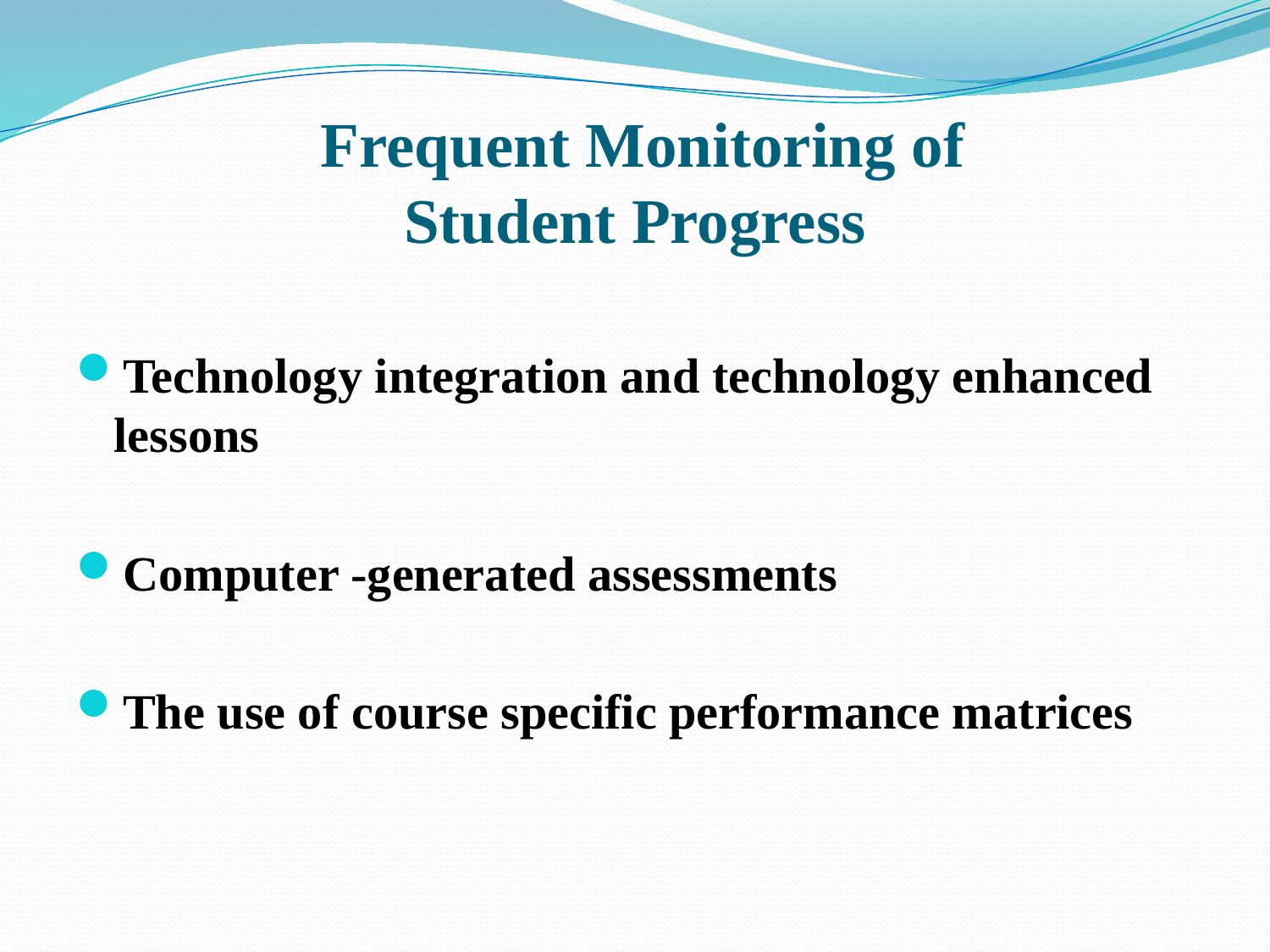

# Frequent Monitoring of Student Progress

Technology integration and technology enhanced lessons

Computer -generated assessments

The use of course specific performance matrices